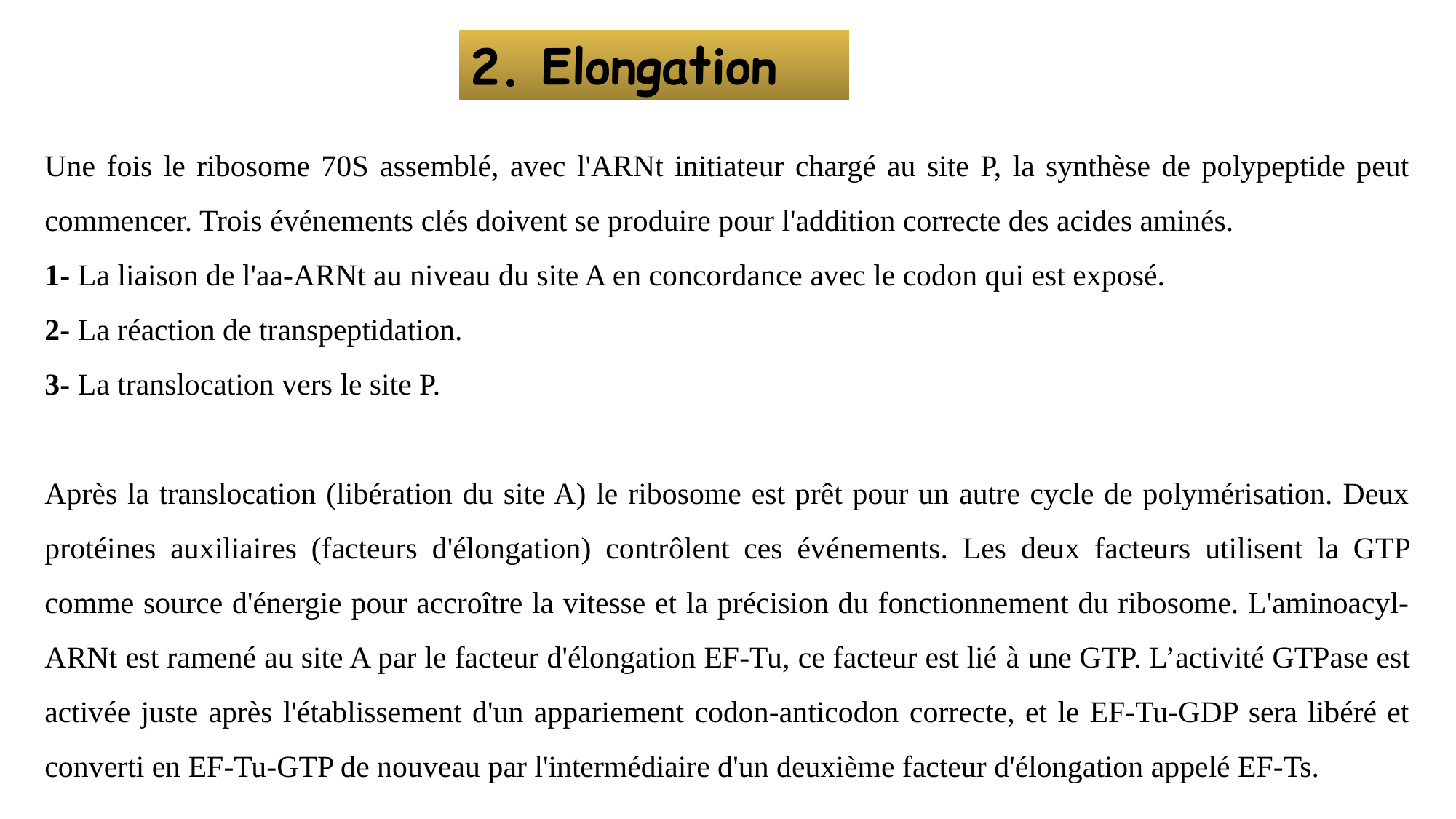

2. Elongation
Une fois le ribosome 70S assemblé, avec l'ARNt initiateur chargé au site P, la synthèse de polypeptide peut commencer. Trois événements clés doivent se produire pour l'addition correcte des acides aminés.
1- La liaison de l'aa-ARNt au niveau du site A en concordance avec le codon qui est exposé.
2- La réaction de transpeptidation.
3- La translocation vers le site P.

Après la translocation (libération du site A) le ribosome est prêt pour un autre cycle de polymérisation. Deux protéines auxiliaires (facteurs d'élongation) contrôlent ces événements. Les deux facteurs utilisent la GTP comme source d'énergie pour accroître la vitesse et la précision du fonctionnement du ribosome. L'aminoacyl-ARNt est ramené au site A par le facteur d'élongation EF-Tu, ce facteur est lié à une GTP. L’activité GTPase est activée juste après l'établissement d'un appariement codon-anticodon correcte, et le EF-Tu-GDP sera libéré et converti en EF-Tu-GTP de nouveau par l'intermédiaire d'un deuxième facteur d'élongation appelé EF-Ts.